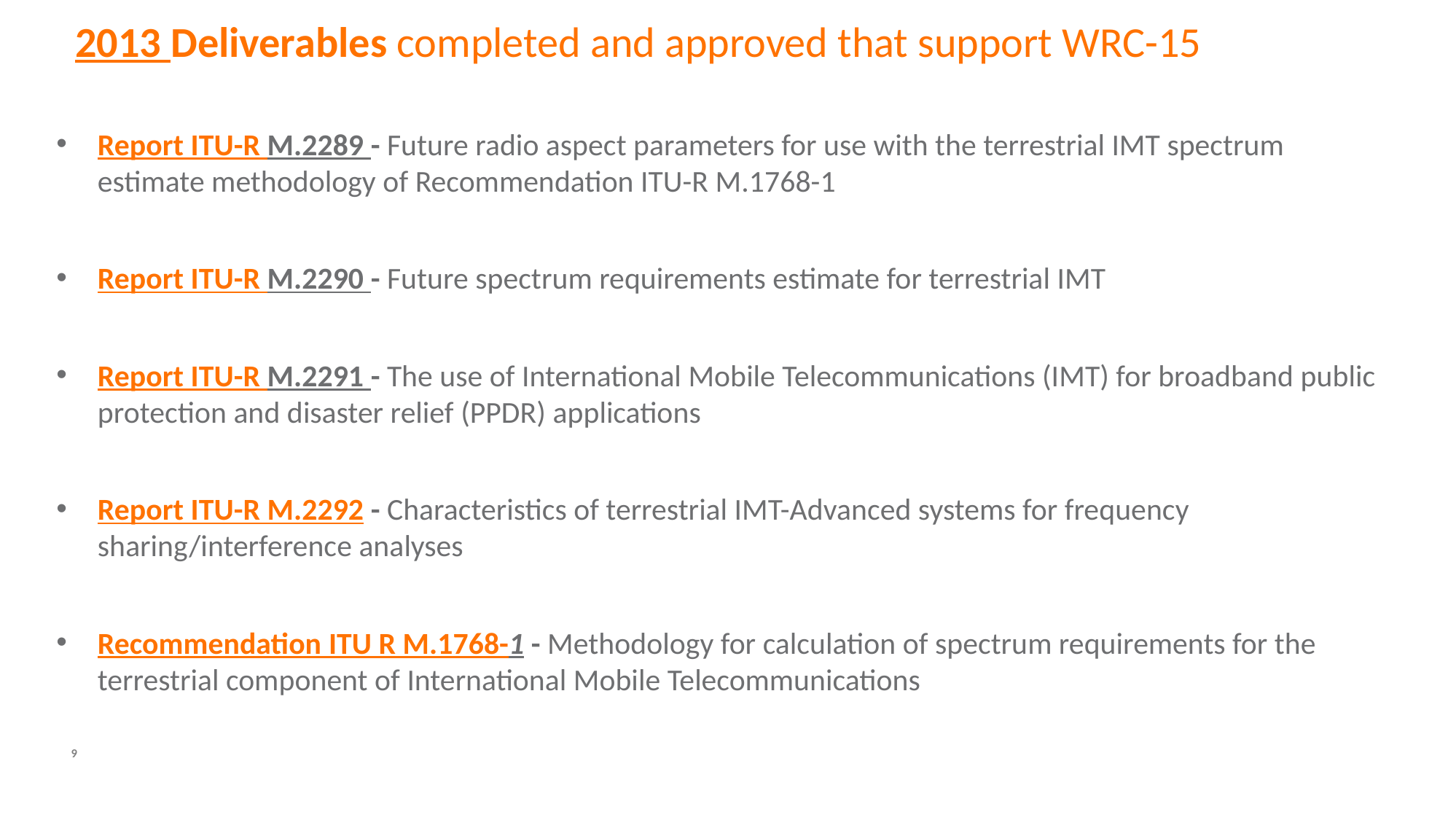

# 2013 Deliverables completed and approved that support WRC-15
Report ITU-R M.2289 - Future radio aspect parameters for use with the terrestrial IMT spectrum estimate methodology of Recommendation ITU-R M.1768-1

Report ITU-R M.2290 - Future spectrum requirements estimate for terrestrial IMT

Report ITU-R M.2291 - The use of International Mobile Telecommunications (IMT) for broadband public protection and disaster relief (PPDR) applications

Report ITU-R M.2292 - Characteristics of terrestrial IMT-Advanced systems for frequency sharing/interference analyses

Recommendation ITU R M.1768-1 - Methodology for calculation of spectrum requirements for the terrestrial component of International Mobile Telecommunications

9